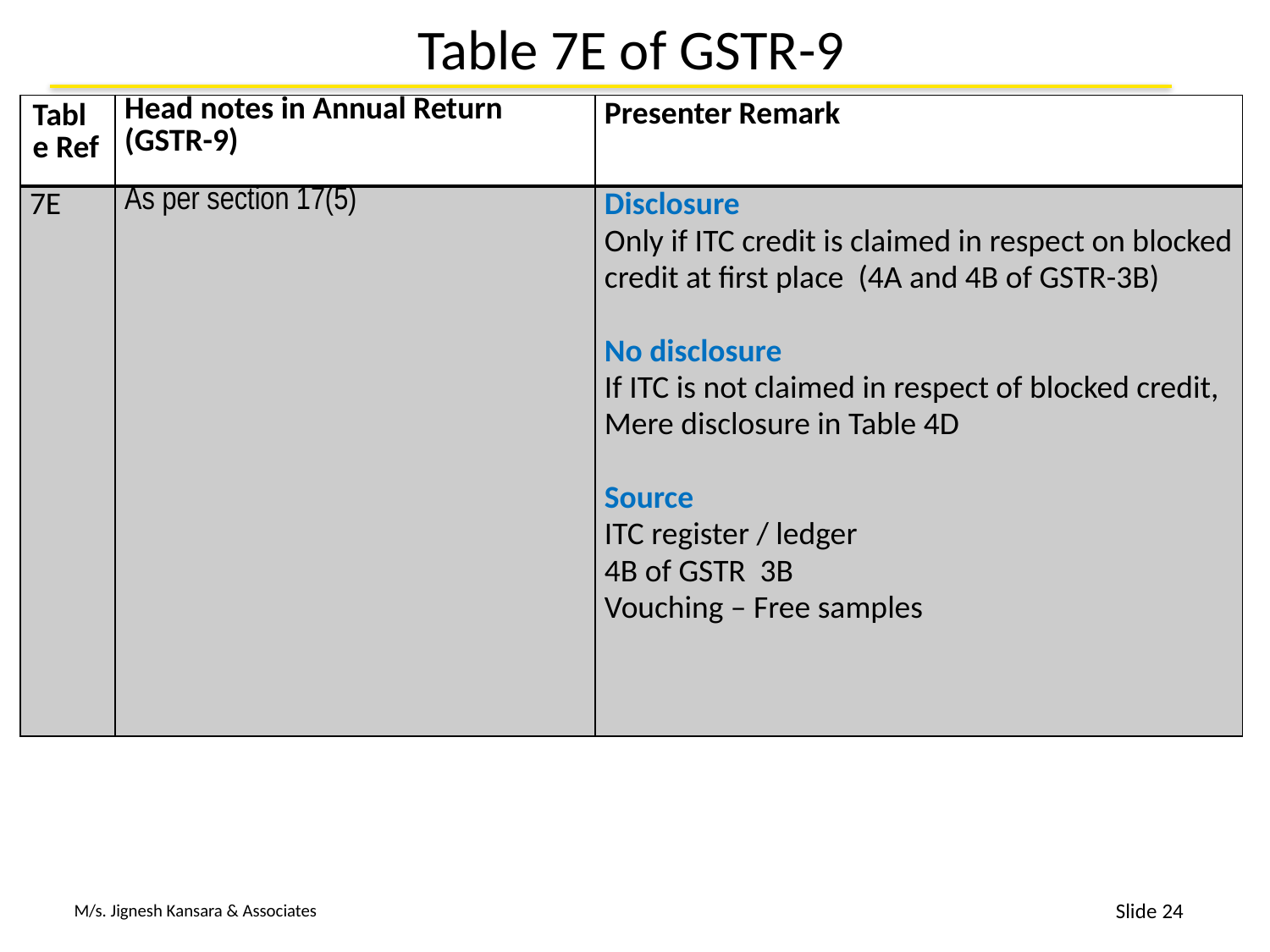

# Table 7E of GSTR-9
| Table Ref | Head notes in Annual Return (GSTR-9) | Presenter Remark |
| --- | --- | --- |
| 7E | As per section 17(5) | Disclosure Only if ITC credit is claimed in respect on blocked credit at first place (4A and 4B of GSTR-3B) No disclosure If ITC is not claimed in respect of blocked credit, Mere disclosure in Table 4D Source ITC register / ledger 4B of GSTR 3B Vouching – Free samples |

24